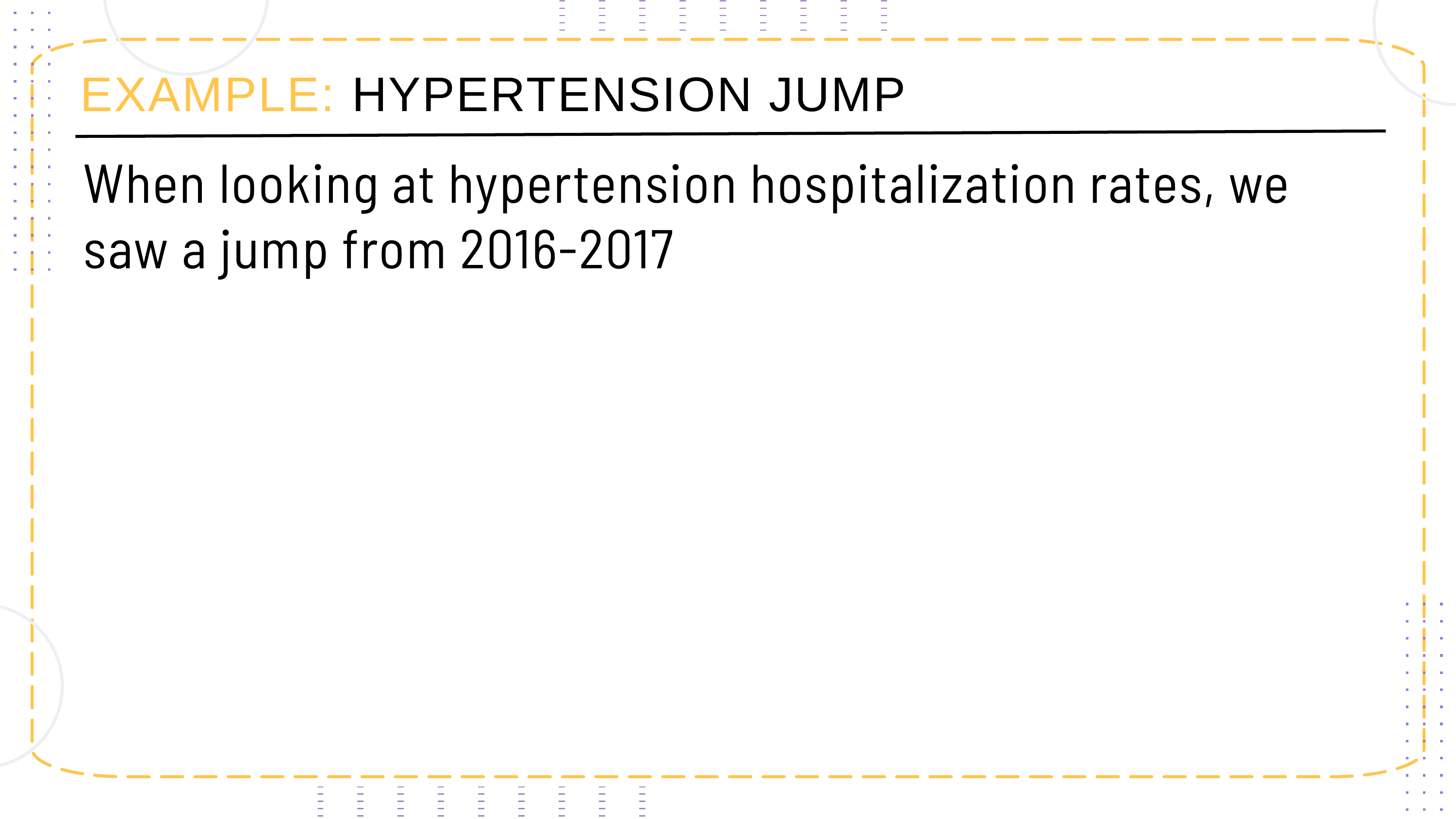

EXAMPLE: HYPERTENSION JUMP

When looking at hypertension hospitalization rates, we saw a jump from 2016-2017